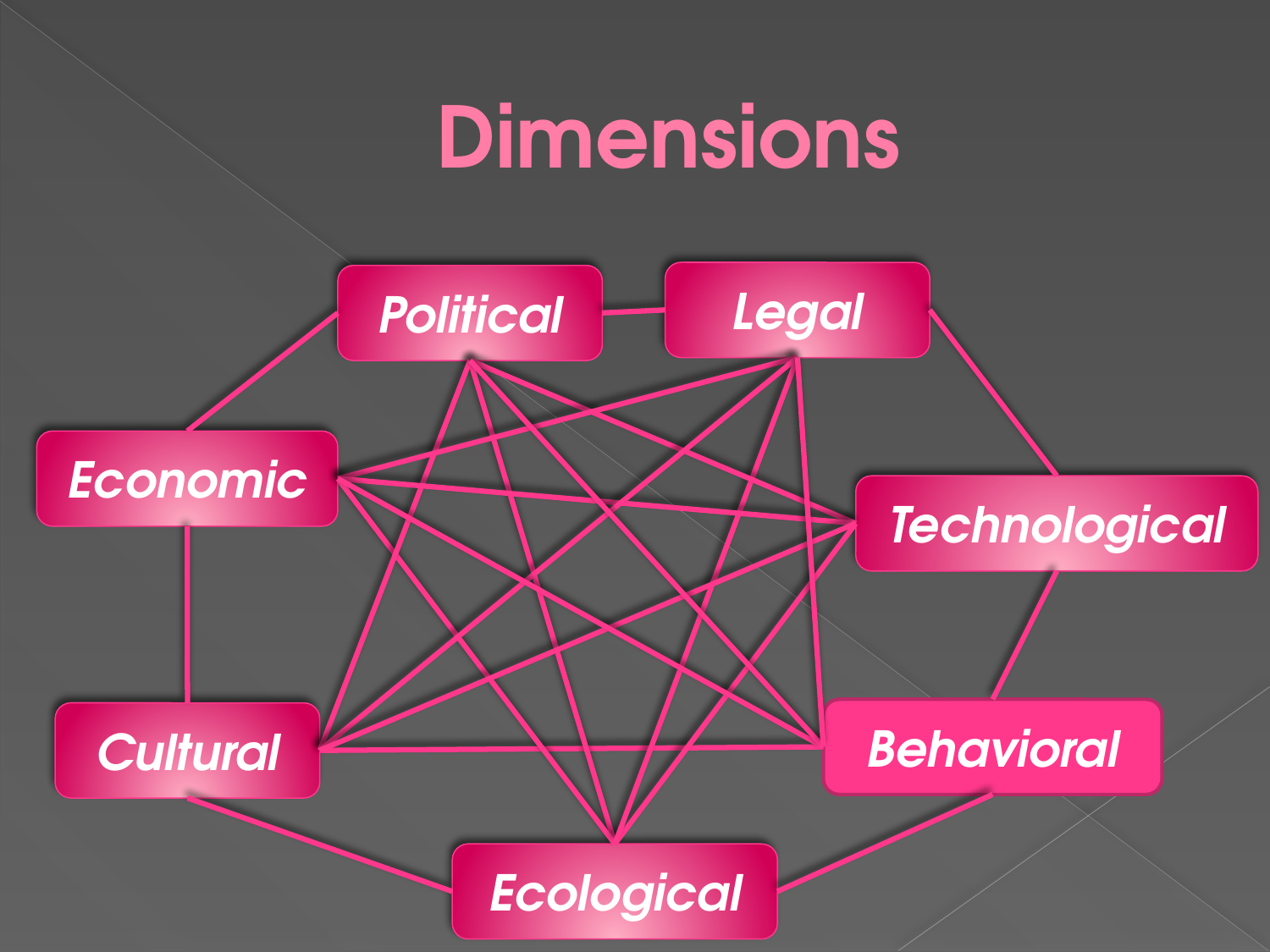

# Dimensions
Legal
Political
Economic
Technological
Behavioral
Cultural
Ecological